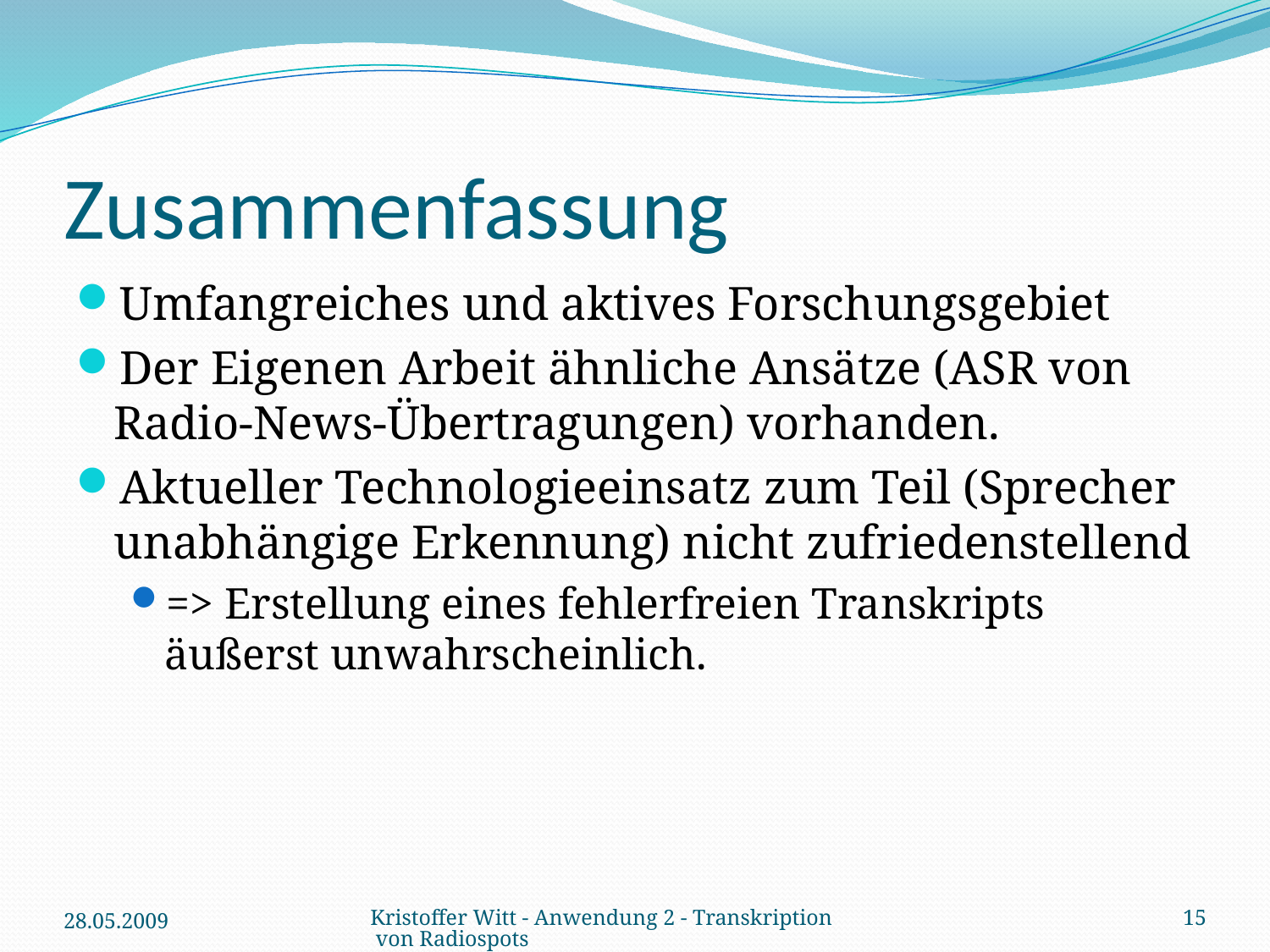

# Zusammenfassung
Umfangreiches und aktives Forschungsgebiet
Der Eigenen Arbeit ähnliche Ansätze (ASR von Radio-News-Übertragungen) vorhanden.
Aktueller Technologieeinsatz zum Teil (Sprecher unabhängige Erkennung) nicht zufriedenstellend
=> Erstellung eines fehlerfreien Transkripts äußerst unwahrscheinlich.

28.05.2009
Kristoffer Witt - Anwendung 2 - Transkription von Radiospots
15